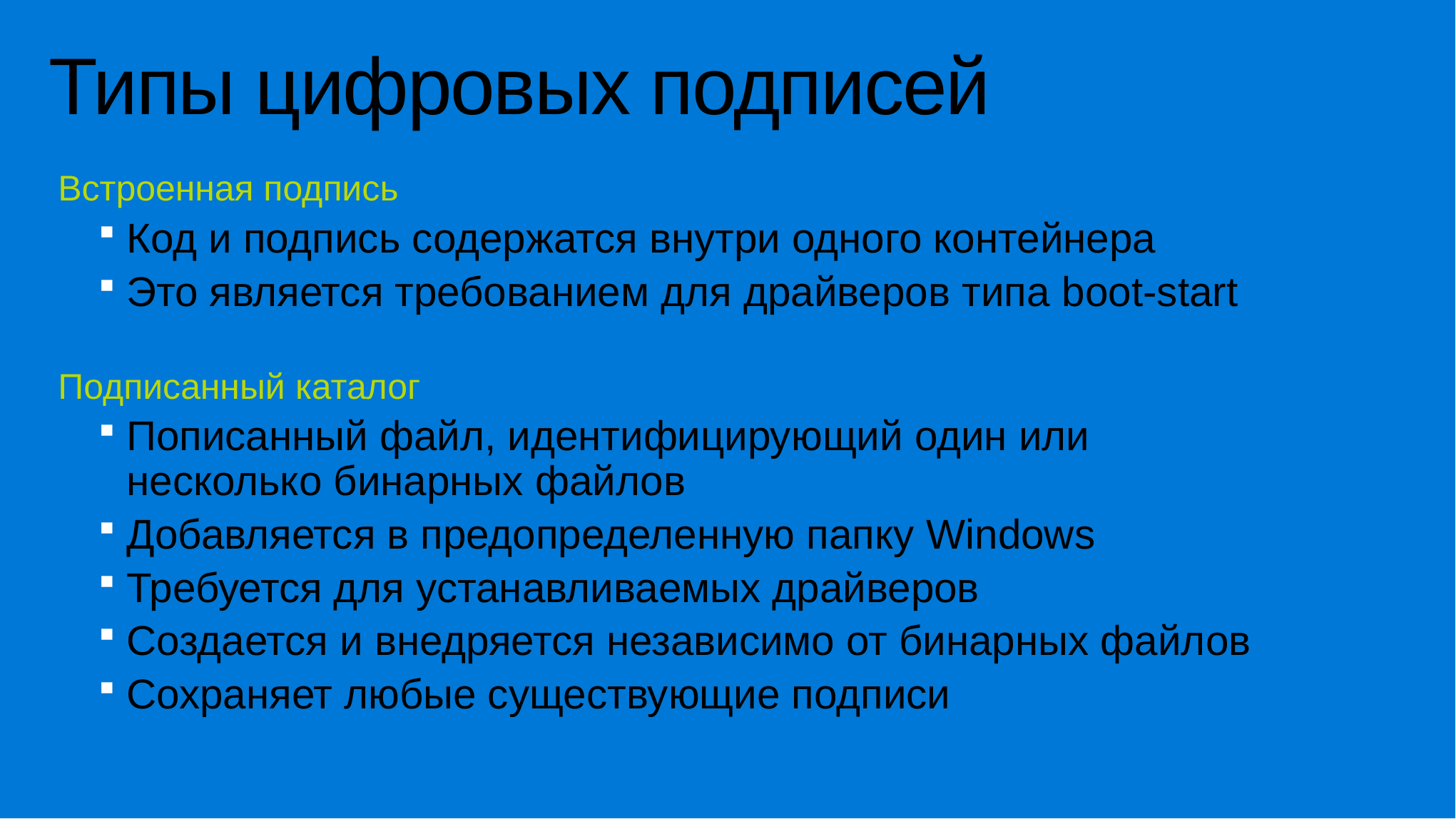

# Типы цифровых подписей
Встроенная подпись
Код и подпись содержатся внутри одного контейнера
Это является требованием для драйверов типа boot-start

Подписанный каталог
Пописанный файл, идентифицирующий один или несколько бинарных файлов
Добавляется в предопределенную папку Windows
Требуется для устанавливаемых драйверов
Создается и внедряется независимо от бинарных файлов
Сохраняет любые существующие подписи